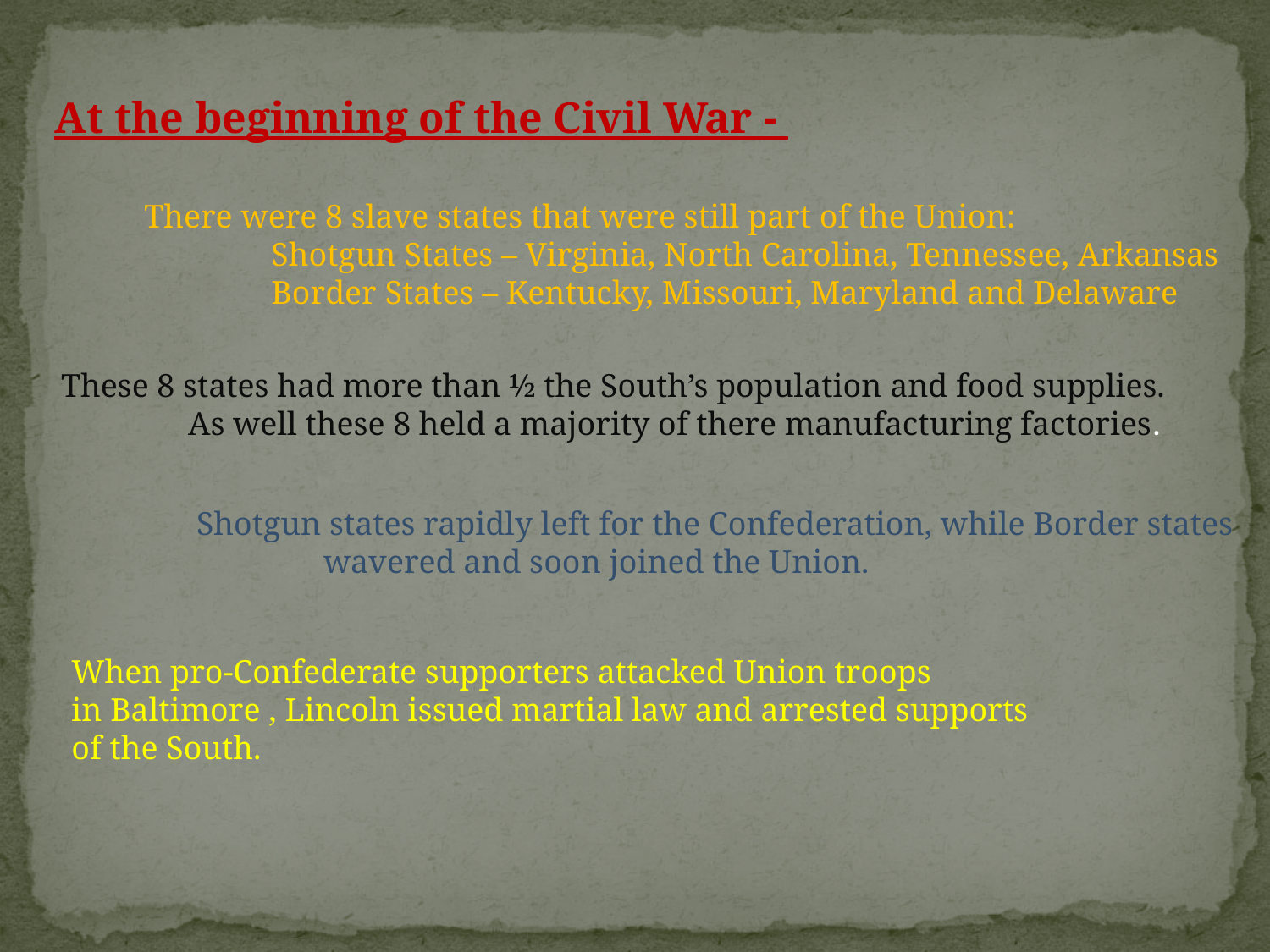

At the beginning of the Civil War -
There were 8 slave states that were still part of the Union:
	Shotgun States – Virginia, North Carolina, Tennessee, Arkansas
	Border States – Kentucky, Missouri, Maryland and Delaware
These 8 states had more than ½ the South’s population and food supplies.
	As well these 8 held a majority of there manufacturing factories.
Shotgun states rapidly left for the Confederation, while Border states
	wavered and soon joined the Union.
When pro-Confederate supporters attacked Union troops
in Baltimore , Lincoln issued martial law and arrested supports
of the South.